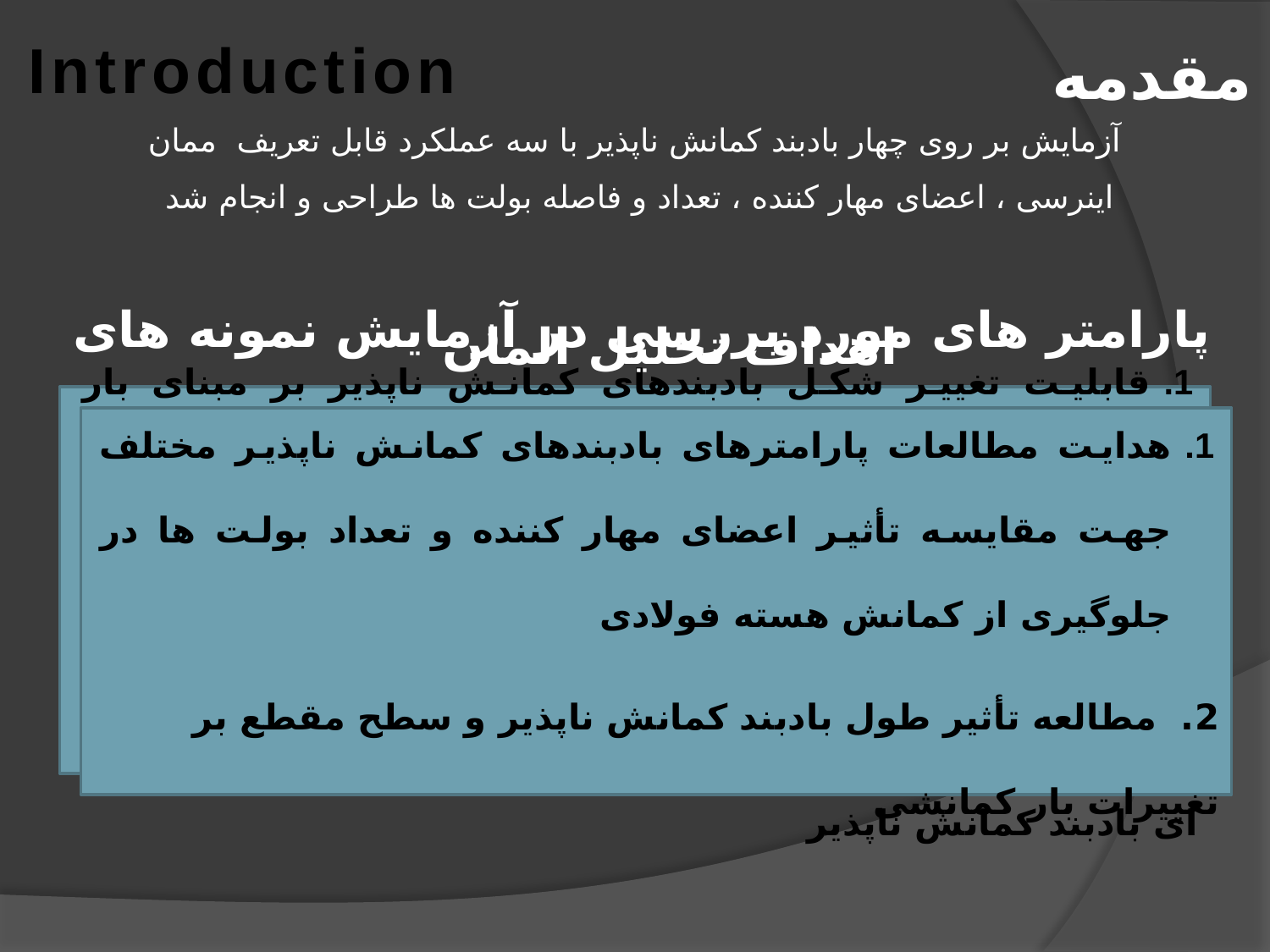

Introduction
مقدمه
آزمایش بر روی چهار بادبند کمانش ناپذیر با سه عملکرد قابل تعریف  ممان اینرسی ، اعضای مهار کننده ، تعداد و فاصله بولت ها طراحی و انجام شد
پارامتر های مورد بررسی در آزمایش نمونه های بادبند کمانش ناپذیر
اهداف تحلیل المان محدود
قابلیت تغییر شکل بادبندهای کمانش ناپذیر بر مبنای بار قراردادی آئین نامه فولاد آمریکا AISC
تخمین بار کمانشی بادبند کمانش ناپذیر بر مبنای روش پیشنهادی
3.  تأثیر اندازه اعضای مهار کننده و تعداد بولت ها بر رفتار چرخه ای بادبند کمانش ناپذیر
هدایت مطالعات پارامترهای بادبندهای کمانش ناپذیر مختلف جهت مقایسه تأثیر اعضای مهار کننده و تعداد بولت ها در جلوگیری از کمانش هسته فولادی
2.  مطالعه تأثیر طول بادبند کمانش ناپذیر و سطح مقطع بر تغییرات بار کمانشی